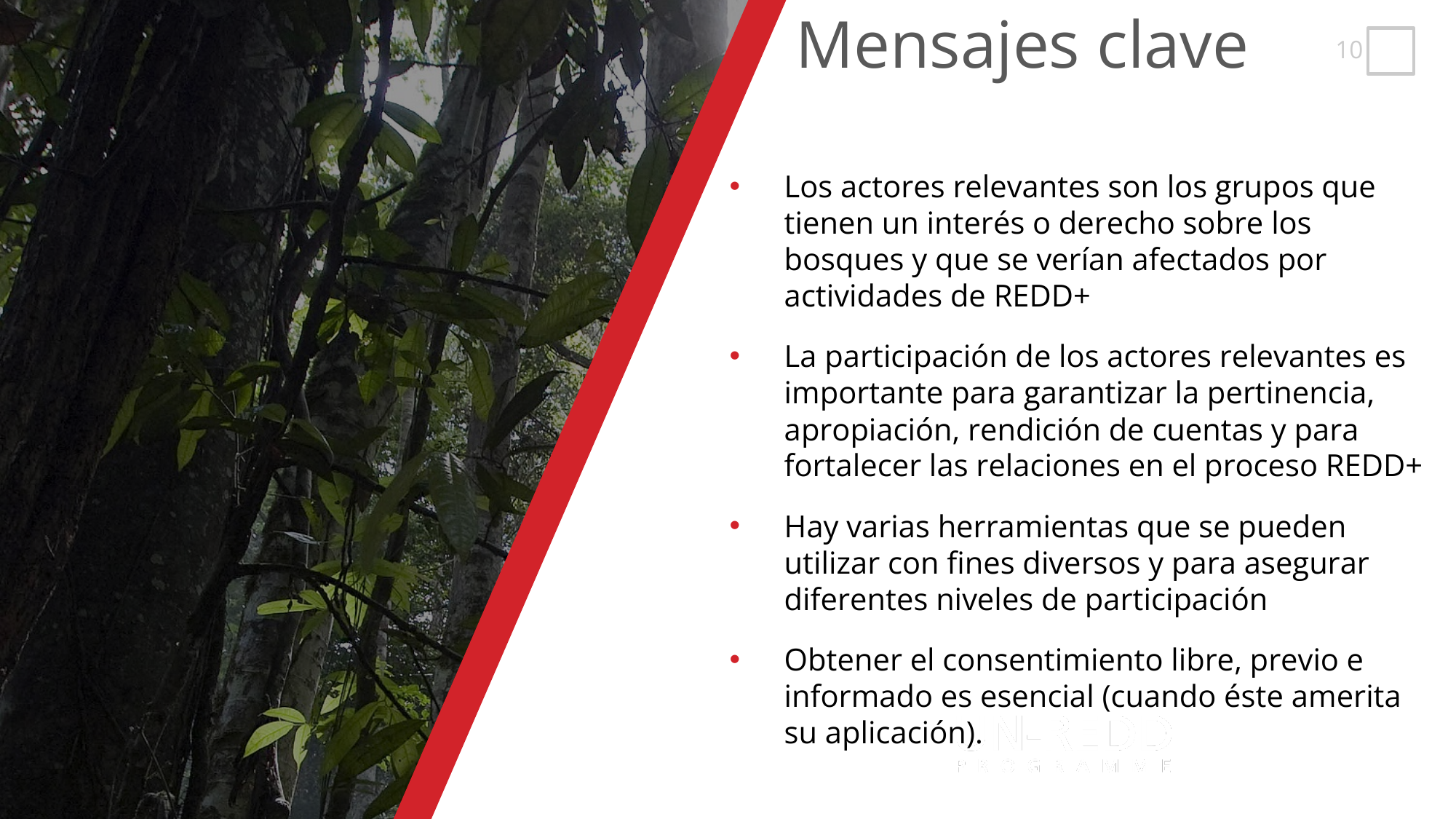

Los actores relevantes son los grupos que tienen un interés o derecho sobre los bosques y que se verían afectados por actividades de REDD+
La participación de los actores relevantes es importante para garantizar la pertinencia, apropiación, rendición de cuentas y para fortalecer las relaciones en el proceso REDD+
Hay varias herramientas que se pueden utilizar con fines diversos y para asegurar diferentes niveles de participación
Obtener el consentimiento libre, previo e informado es esencial (cuando éste amerita su aplicación).